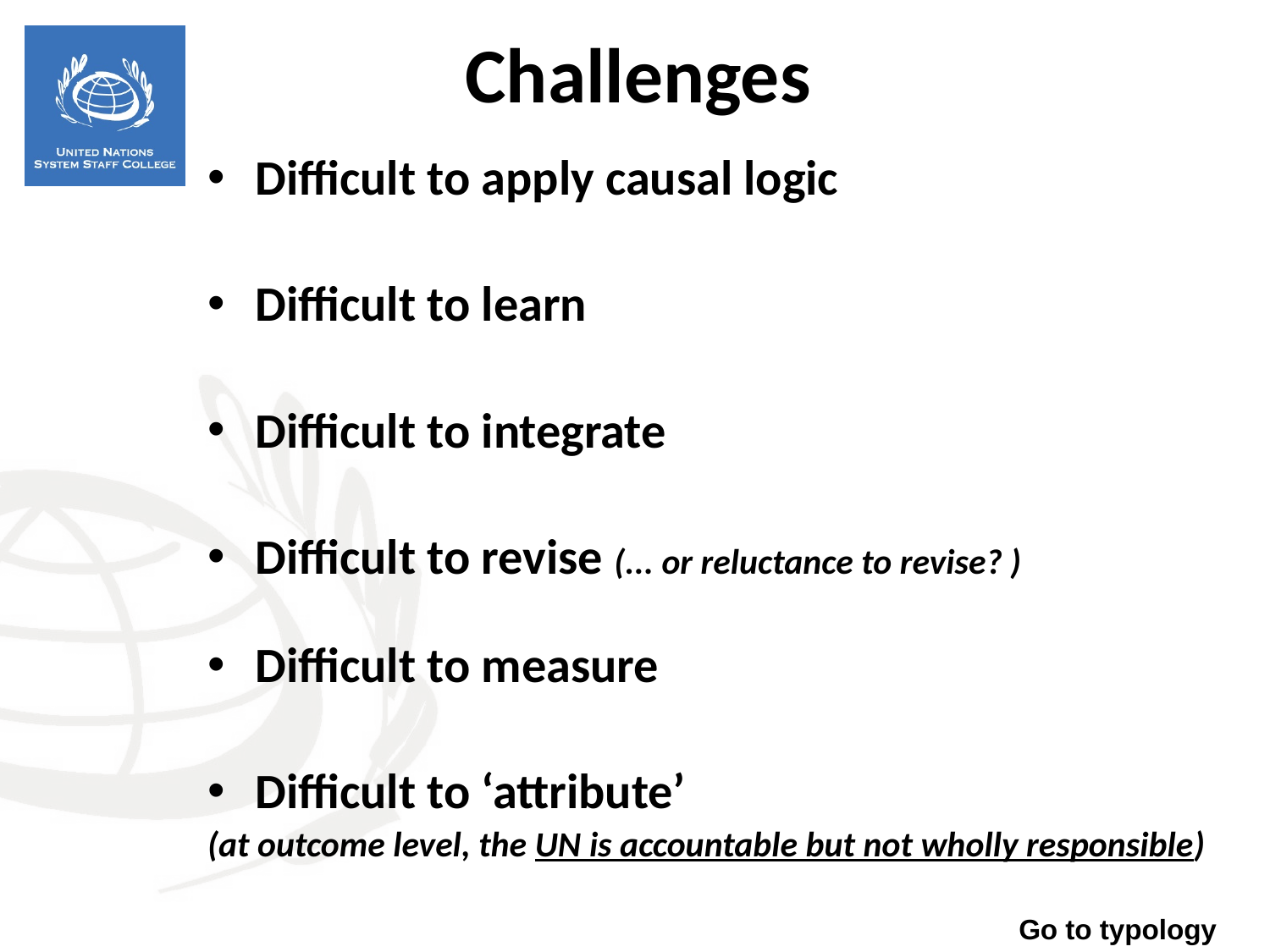

Challenges
Difficult to apply causal logic

Difficult to learn

Difficult to integrate

Difficult to revise (... or reluctance to revise? )

Difficult to measure

Difficult to ‘attribute’
(at outcome level, the UN is accountable but not wholly responsible)

Go to typology